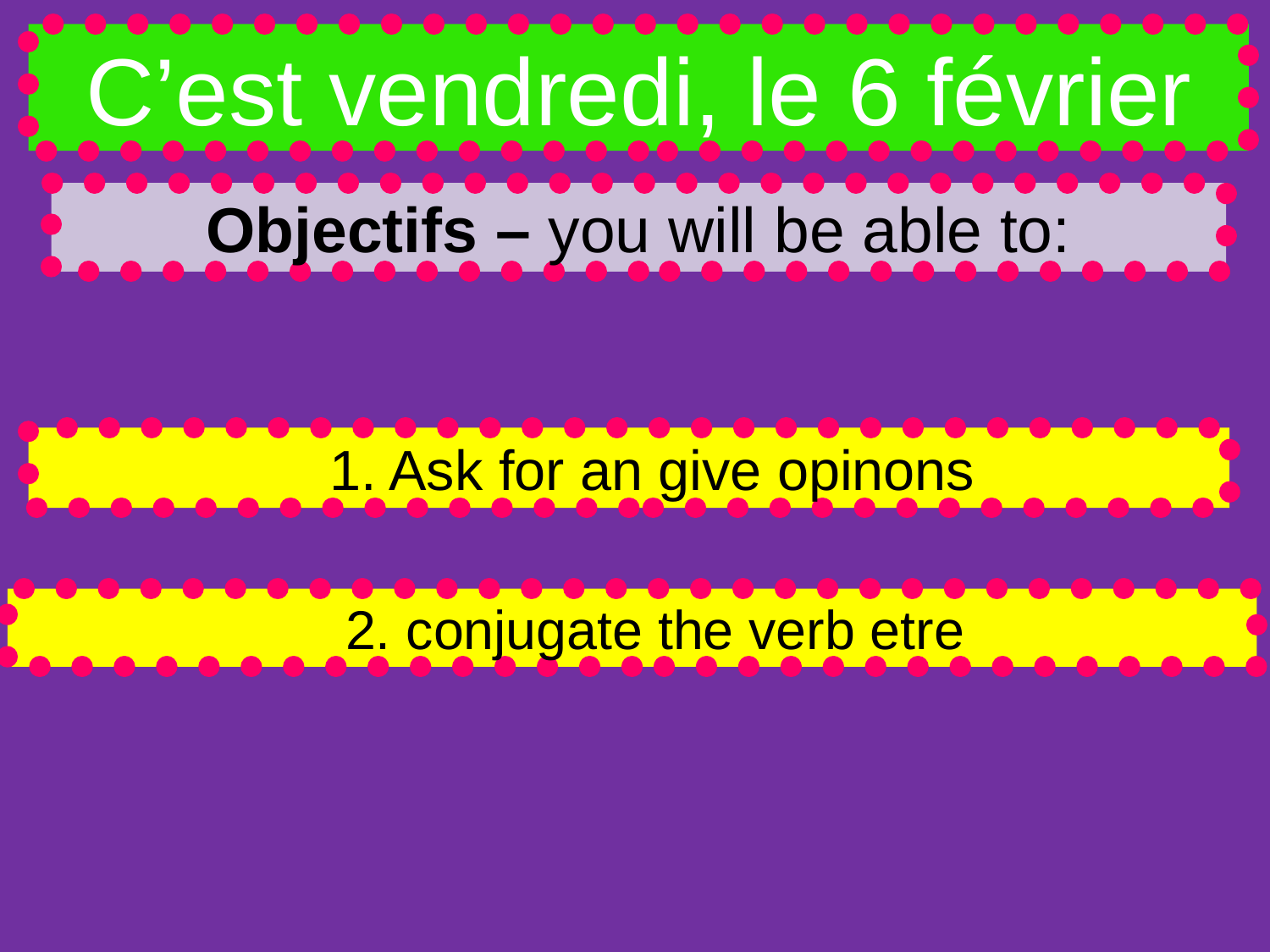

C’est vendredi, le 6 février
Objectifs – you will be able to:
   1. Ask for an give opinons
   2. conjugate the verb etre